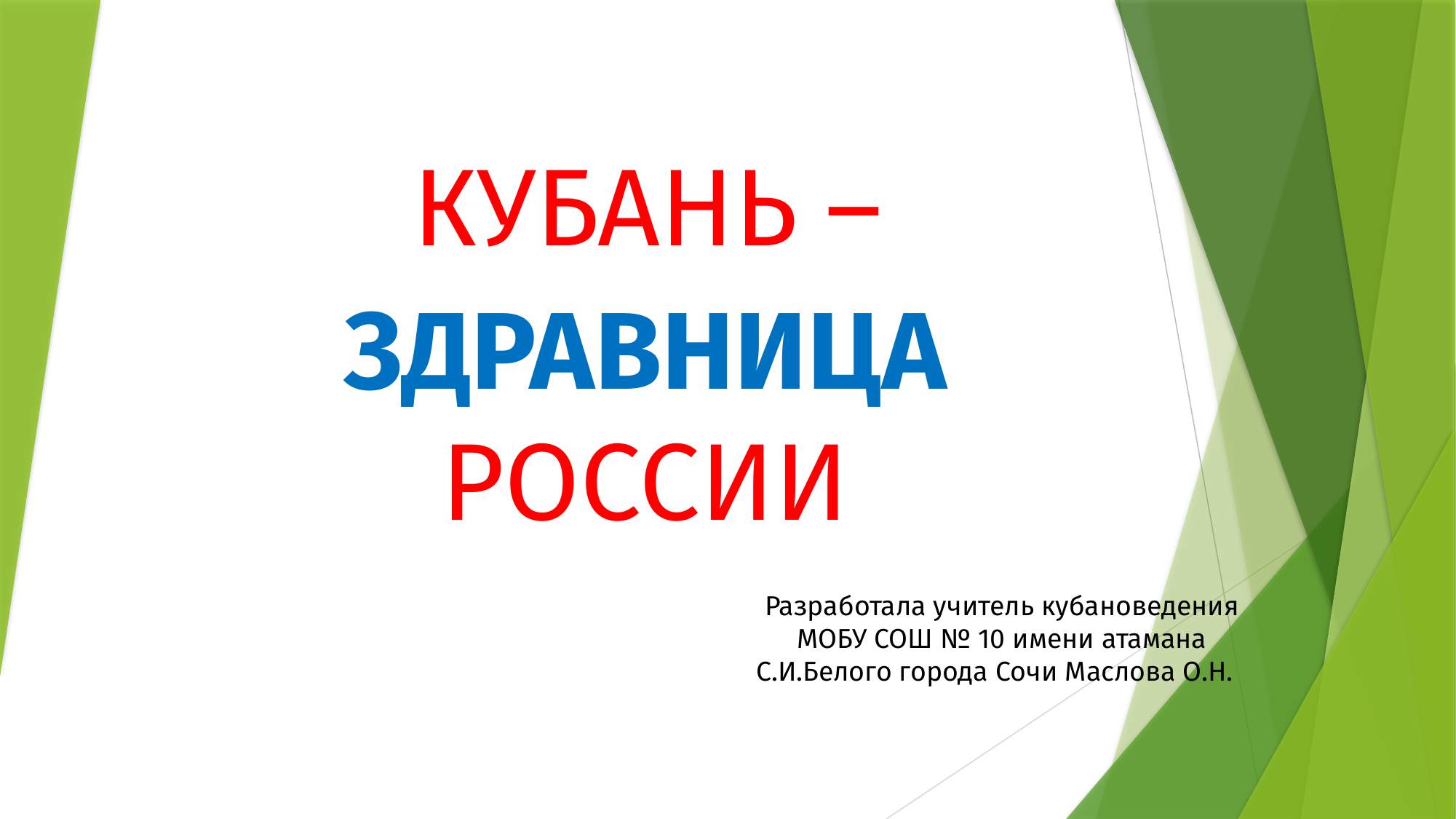

КУБАНЬ –
# ЗДРАВНИЦА РОССИИ
Разработала учитель кубановедения МОБУ СОШ № 10 имени атамана С.И.Белого города Сочи Маслова О.Н.